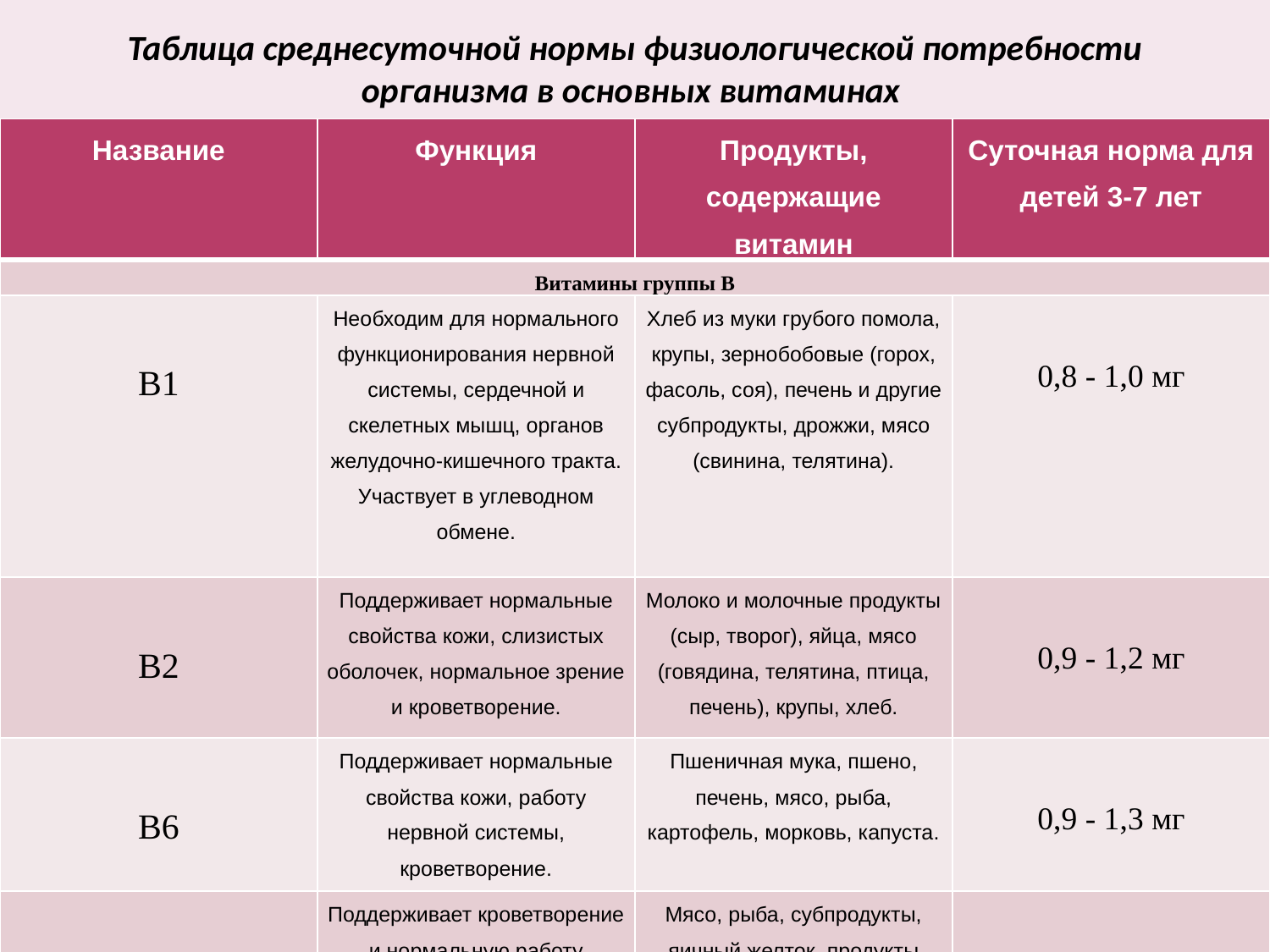

# Таблица среднесуточной нормы физиологической потребности организма в основных витаминах
| Название | Функция | Продукты, содержащие витамин | Суточная норма для детей 3-7 лет |
| --- | --- | --- | --- |
| Витамины группы В |  |  |  |
| В1 | Необходим для нормального функционирования нервной системы, сердечной и скелетных мышц, органов желудочно-кишечного тракта. Участвует в углеводном обмене. | Хлеб из муки грубого помола, крупы, зернобобовые (горох, фасоль, соя), печень и другие субпродукты, дрожжи, мясо (свинина, телятина). | 0,8 - 1,0 мг |
| В2 | Поддерживает нормальные свойства кожи, слизистых оболочек, нормальное зрение и кроветворение. | Молоко и молочные продукты (сыр, творог), яйца, мясо (говядина, телятина, птица, печень), крупы, хлеб. | 0,9 - 1,2 мг |
| В6 | Поддерживает нормальные свойства кожи, работу нервной системы, кроветворение. | Пшеничная мука, пшено, печень, мясо, рыба, картофель, морковь, капуста. | 0,9 - 1,3 мг |
| В12 | Поддерживает кроветворение и нормальную работу нервной системы. | Мясо, рыба, субпродукты, яичный желток, продукты моря, сыр. | 1 - 1,5 мкг |